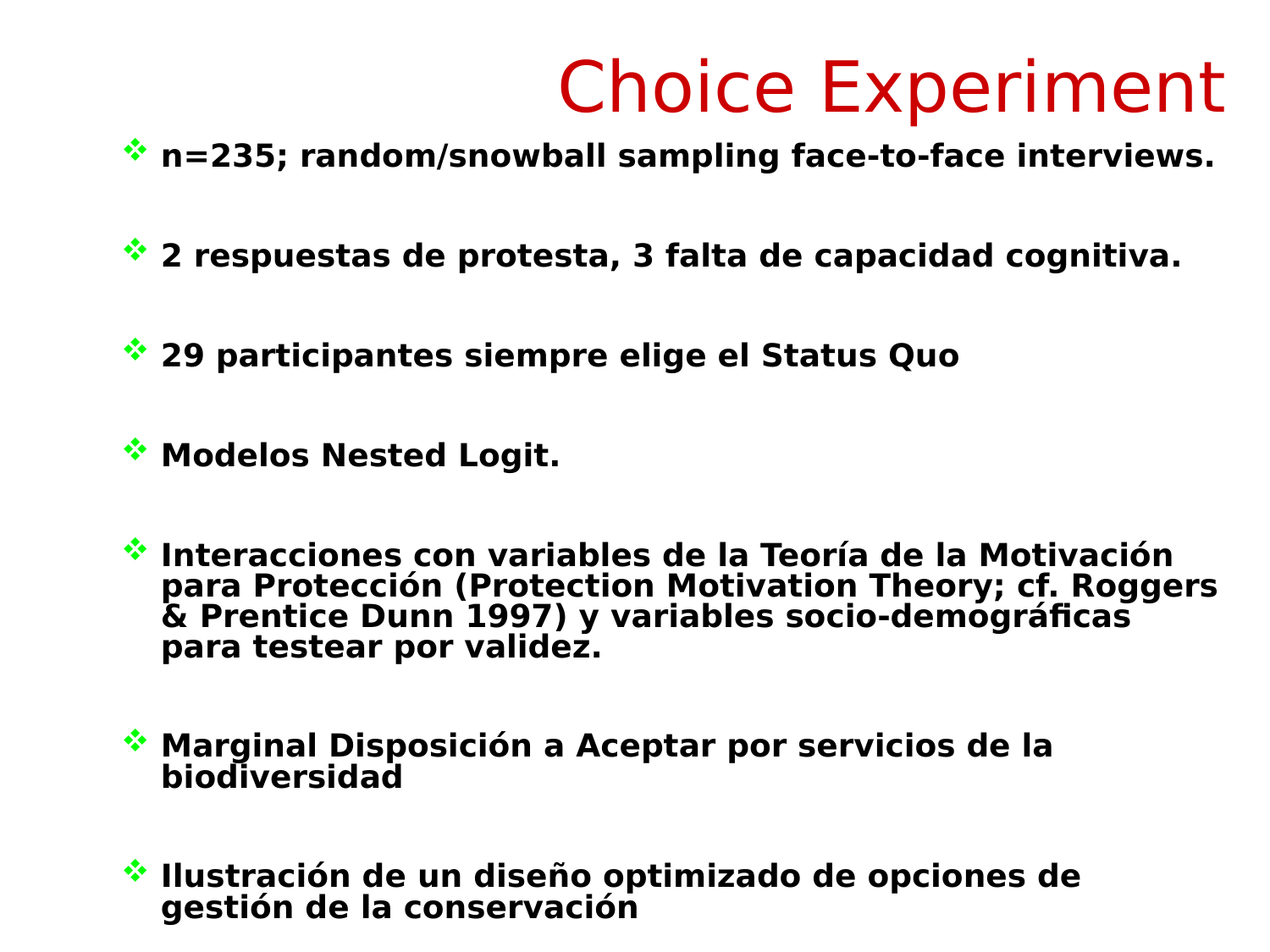

# Choice Experiment
n=235; random/snowball sampling face-to-face interviews.

2 respuestas de protesta, 3 falta de capacidad cognitiva.

29 participantes siempre elige el Status Quo

Modelos Nested Logit.

Interacciones con variables de la Teoría de la Motivación para Protección (Protection Motivation Theory; cf. Roggers & Prentice Dunn 1997) y variables socio-demográficas para testear por validez.

Marginal Disposición a Aceptar por servicios de la biodiversidad

Ilustración de un diseño optimizado de opciones de gestión de la conservación